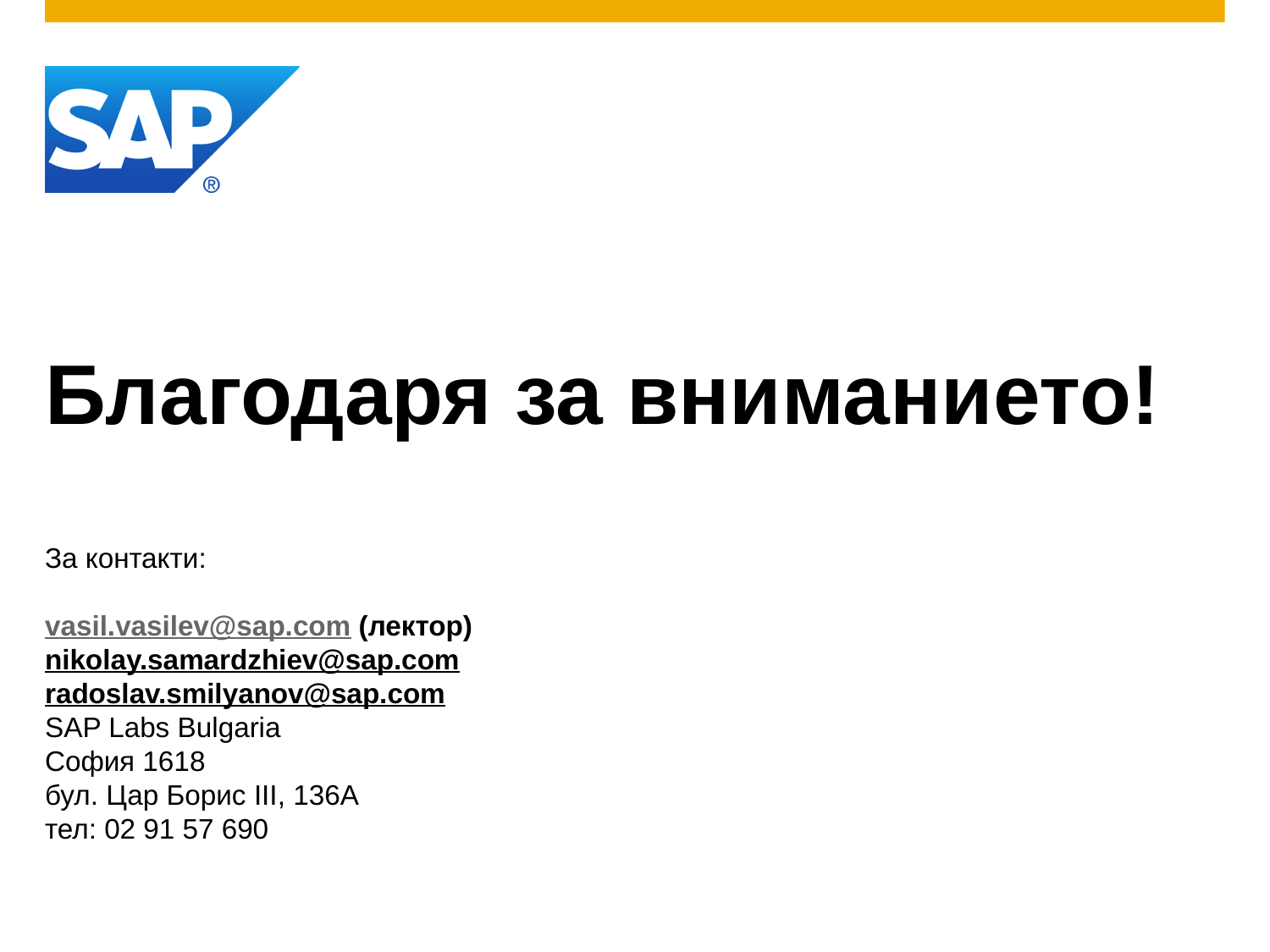

# Благодаря за вниманието!
За контакти:

vasil.vasilev@sap.com (лектор)
nikolay.samardzhiev@sap.com
radoslav.smilyanov@sap.com
SAP Labs Bulgaria
София 1618
бул. Цар Борис III, 136А
тел: 02 91 57 690